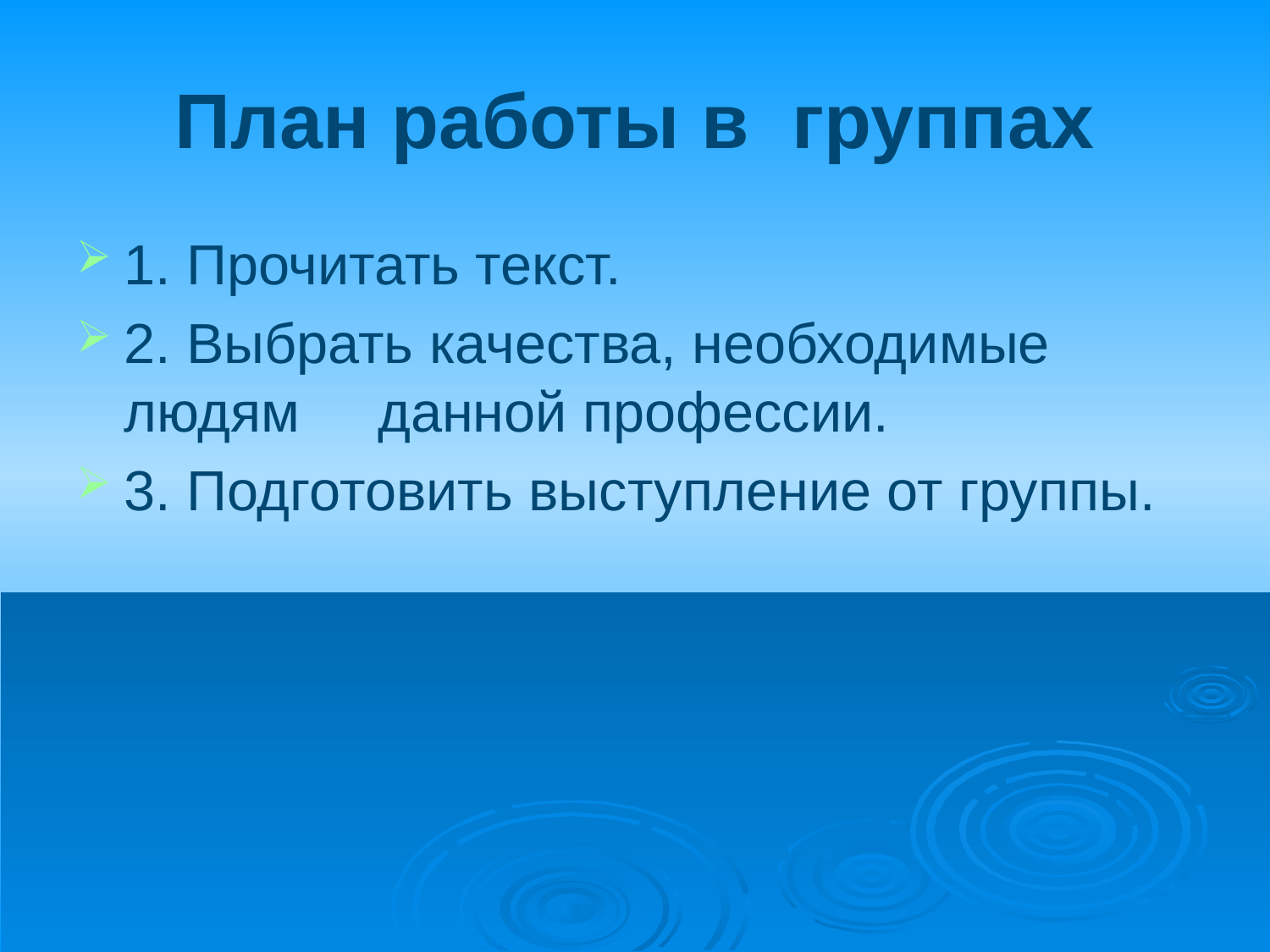

# План работы в  группах
1. Прочитать текст.
2. Выбрать качества, необходимые     людям	данной профессии.
3. Подготовить выступление от группы.